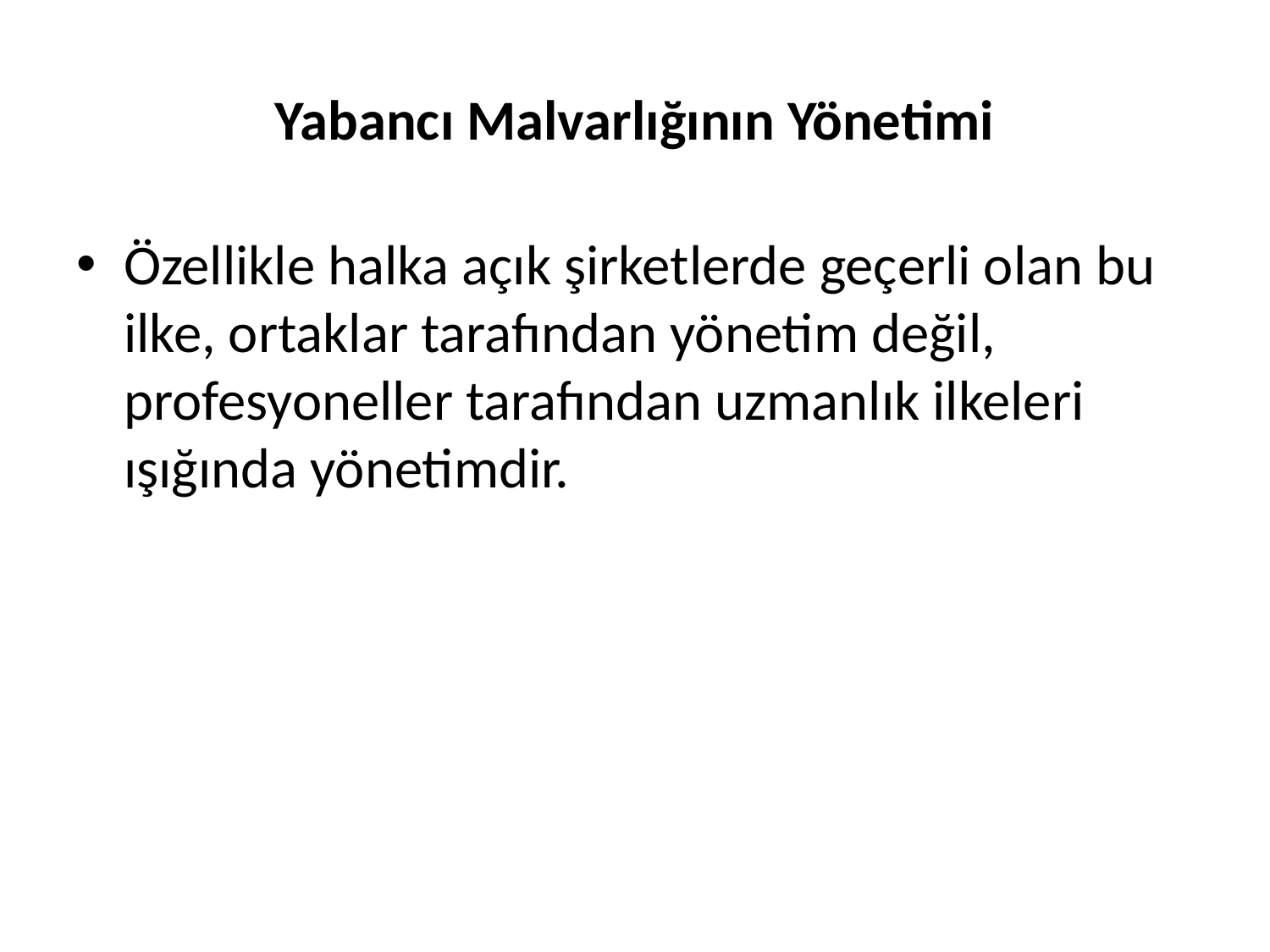

# Yabancı Malvarlığının Yönetimi
Özellikle halka açık şirketlerde geçerli olan bu ilke, ortaklar tarafından yönetim değil, profesyoneller tarafından uzmanlık ilkeleri ışığında yönetimdir.